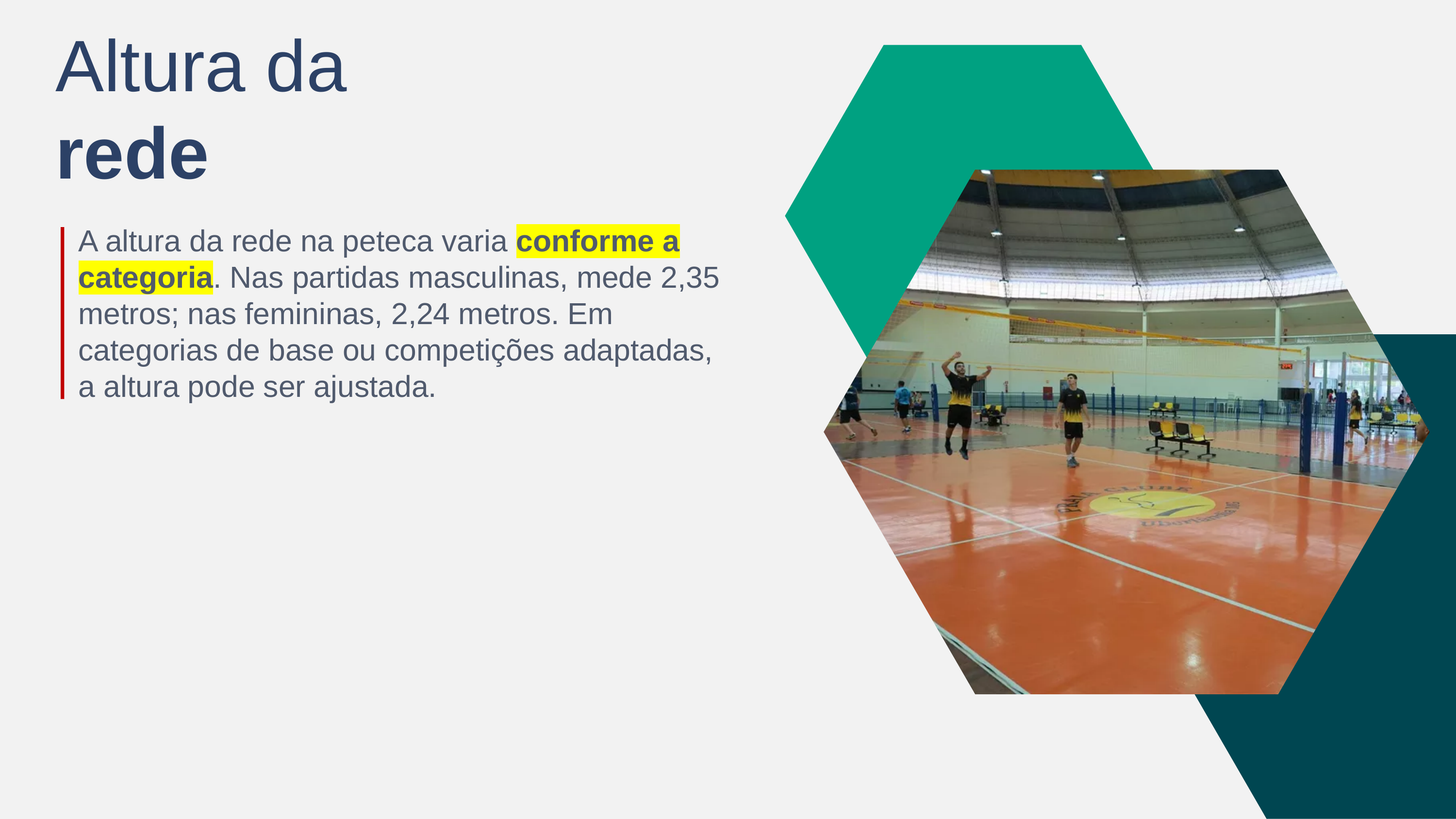

Altura da
rede .

A altura da rede na peteca varia conforme a categoria. Nas partidas masculinas, mede 2,35 metros; nas femininas, 2,24 metros. Em categorias de base ou competições adaptadas, a altura pode ser ajustada.